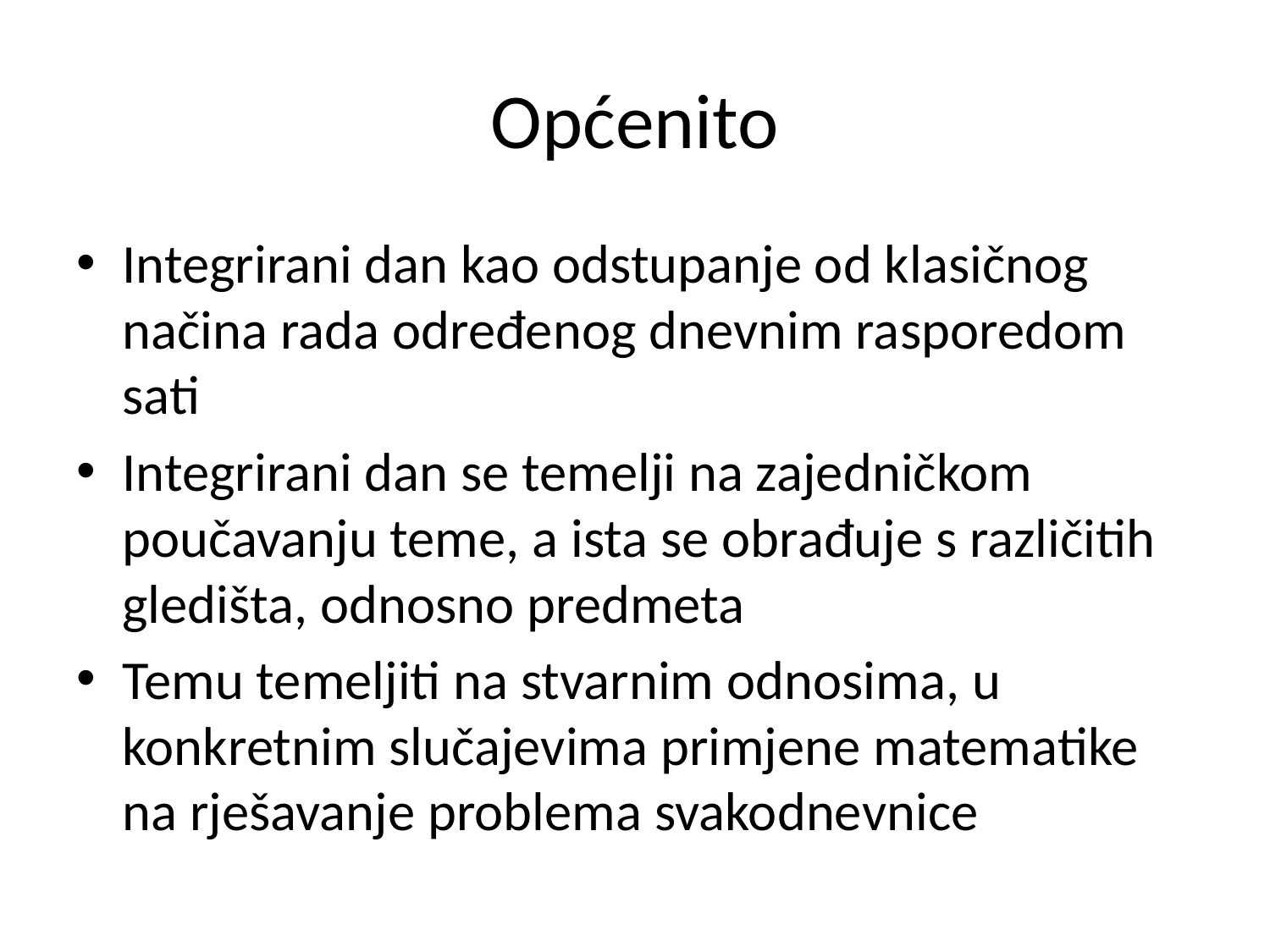

# Općenito
Integrirani dan kao odstupanje od klasičnog načina rada određenog dnevnim rasporedom sati
Integrirani dan se temelji na zajedničkom poučavanju teme, a ista se obrađuje s različitih gledišta, odnosno predmeta
Temu temeljiti na stvarnim odnosima, u konkretnim slučajevima primjene matematike na rješavanje problema svakodnevnice